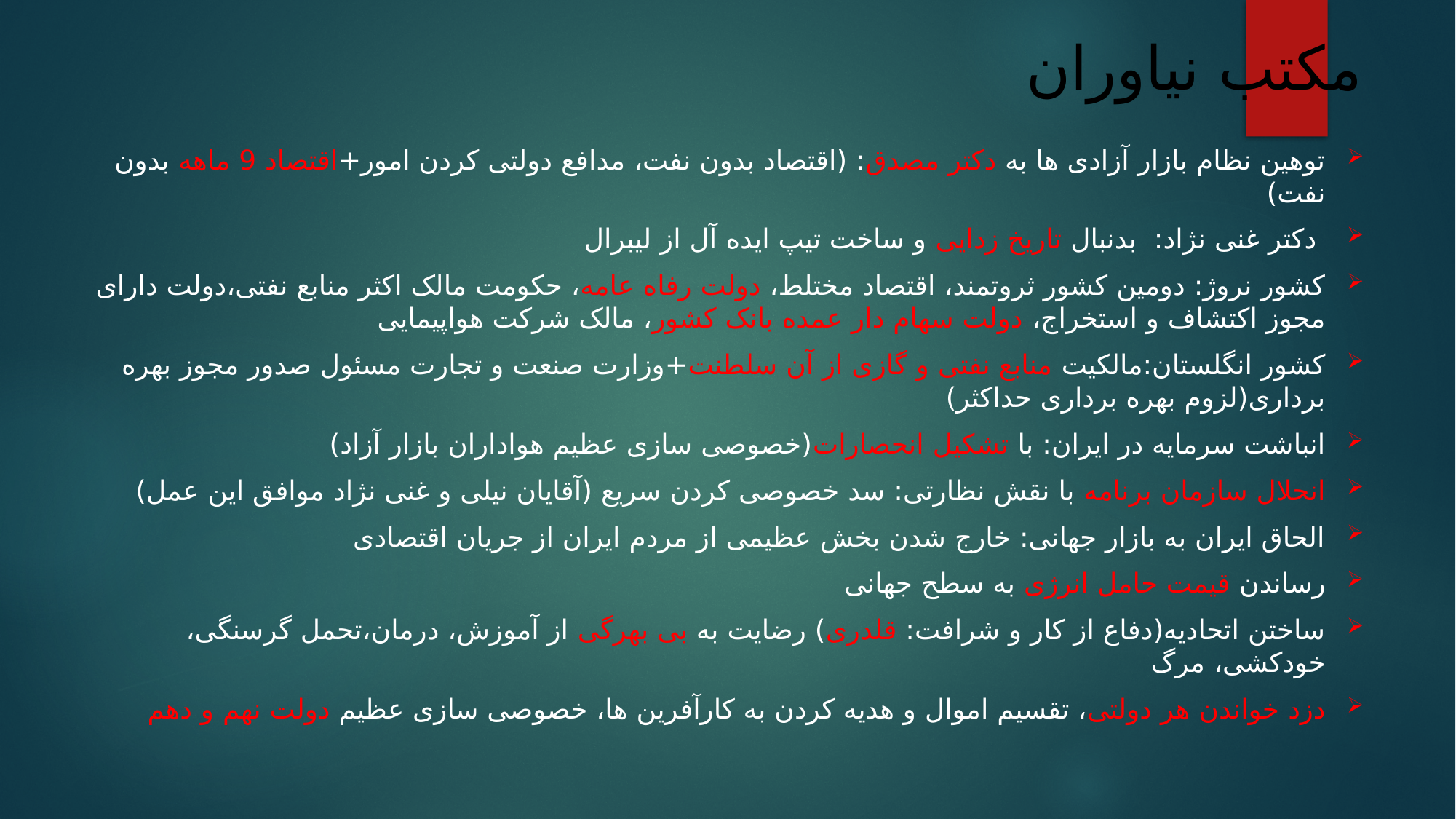

مکتب نیاوران

توهین نظام بازار آزادی ها به دکتر مصدق: (اقتصاد بدون نفت، مدافع دولتی کردن امور+اقتصاد 9 ماهه بدون نفت)
 دکتر غنی نژاد:  بدنبال تاریخ زدایی و ساخت تیپ ایده آل از لیبرال
کشور نروژ: دومین کشور ثروتمند، اقتصاد مختلط، دولت رفاه عامه، حکومت مالک اکثر منابع نفتی،دولت دارای مجوز اکتشاف و استخراج، دولت سهام دار عمده بانک کشور، مالک شرکت هواپیمایی
کشور انگلستان:مالکیت منابع نفتی و گازی از آن سلطنت+وزارت صنعت و تجارت مسئول صدور مجوز بهره برداری(لزوم بهره برداری حداکثر)
انباشت سرمایه در ایران: با تشکیل انحصارات(خصوصی سازی عظیم هواداران بازار آزاد)
انحلال سازمان برنامه با نقش نظارتی: سد خصوصی کردن سریع (آقایان نیلی و غنی نژاد موافق این عمل)
الحاق ایران به بازار جهانی: خارج شدن بخش عظیمی از مردم ایران از جریان اقتصادی
رساندن قیمت حامل انرژی به سطح جهانی
ساختن اتحادیه(دفاع از کار و شرافت: قلدری) رضایت به بی بهرگی از آموزش، درمان،تحمل گرسنگی، خودکشی، مرگ
دزد خواندن هر دولتی، تقسیم اموال و هدیه کردن به کارآفرین ها، خصوصی سازی عظیم دولت نهم و دهم